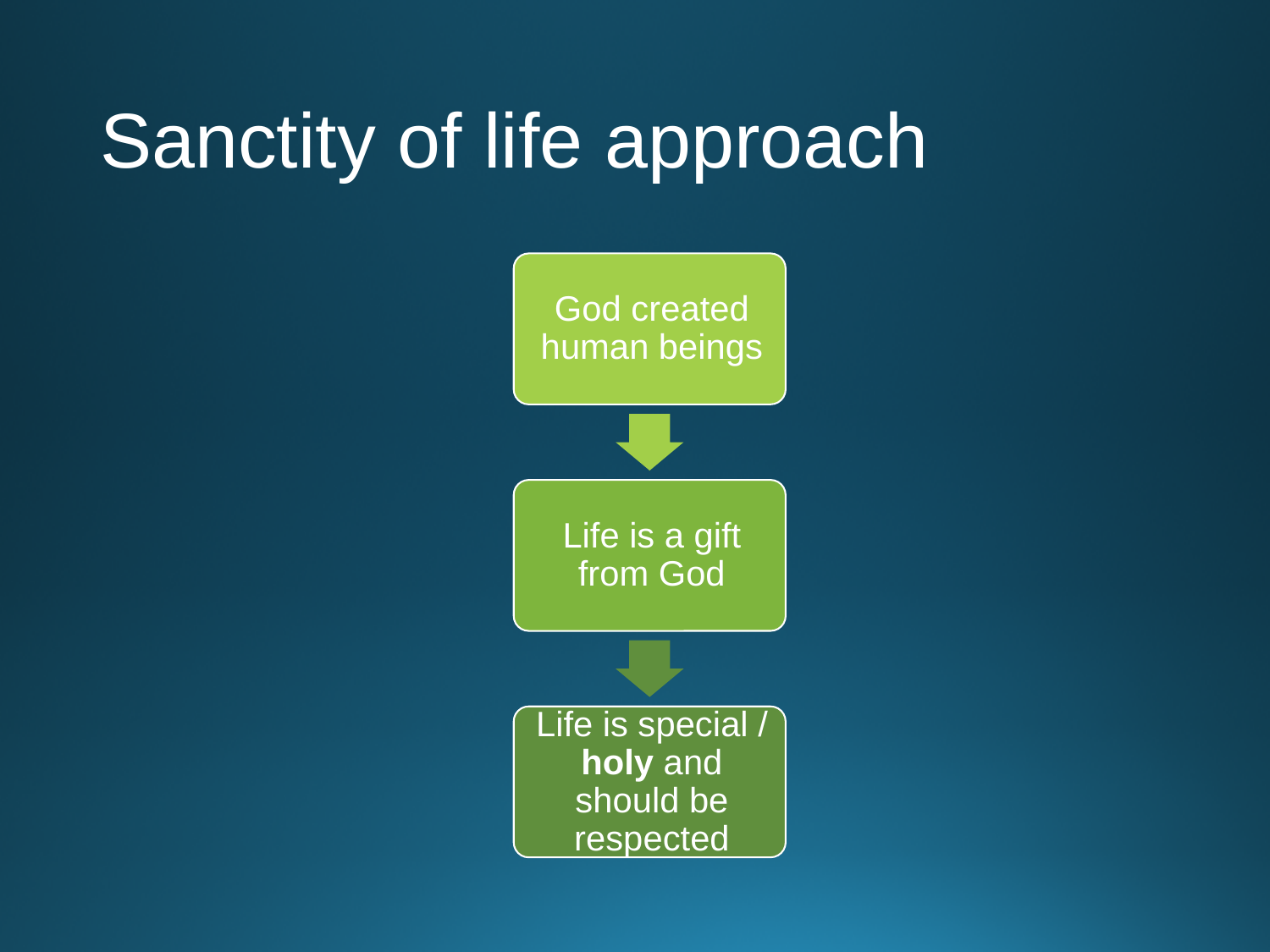

# Sanctity of life approach
God created human beings

Life is a gift from God

Life is special / holy and should be respected